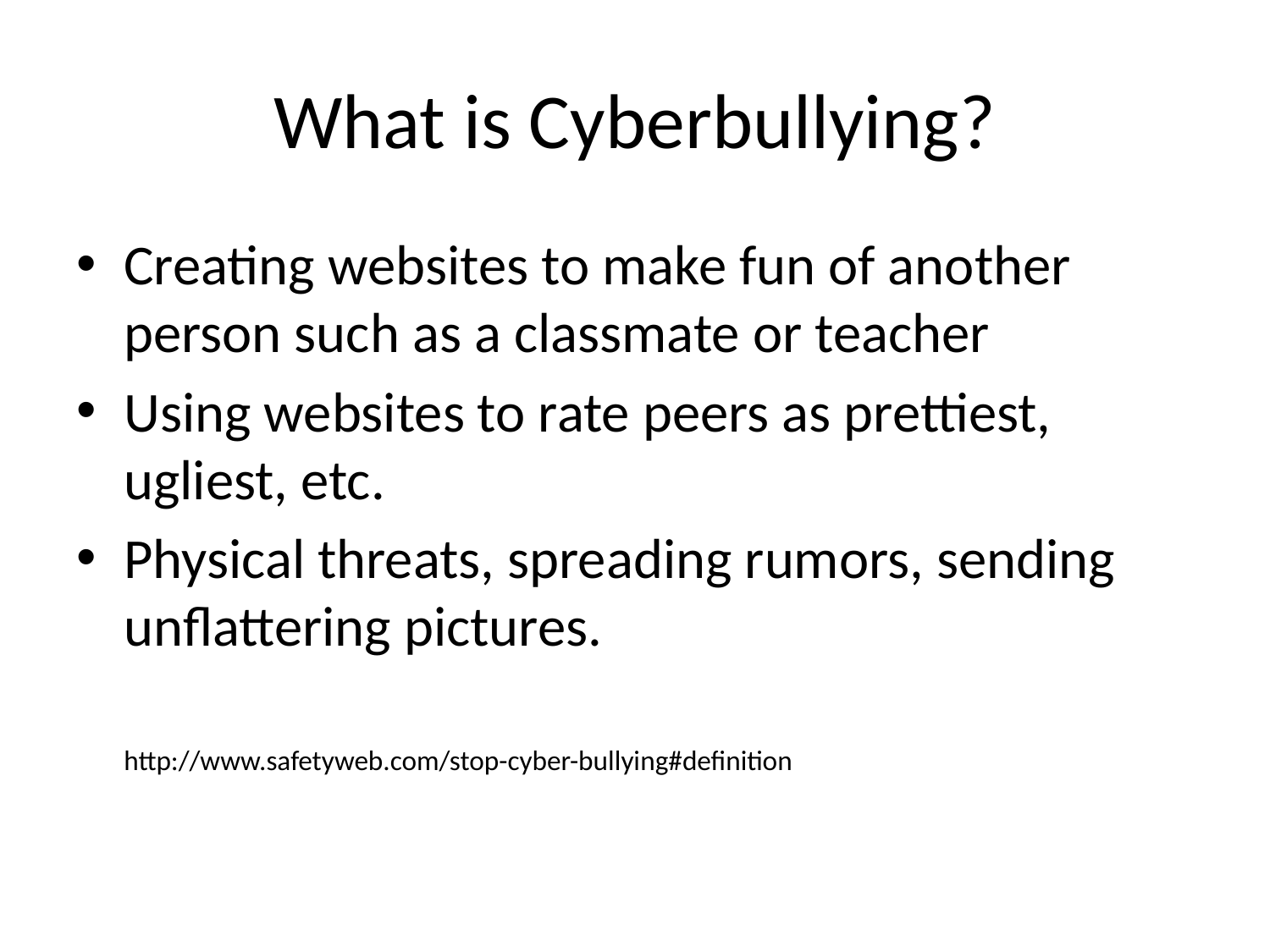

# What is Cyberbullying?
Creating websites to make fun of another person such as a classmate or teacher
Using websites to rate peers as prettiest, ugliest, etc.
Physical threats, spreading rumors, sending unflattering pictures.

	http://www.safetyweb.com/stop-cyber-bullying#definition